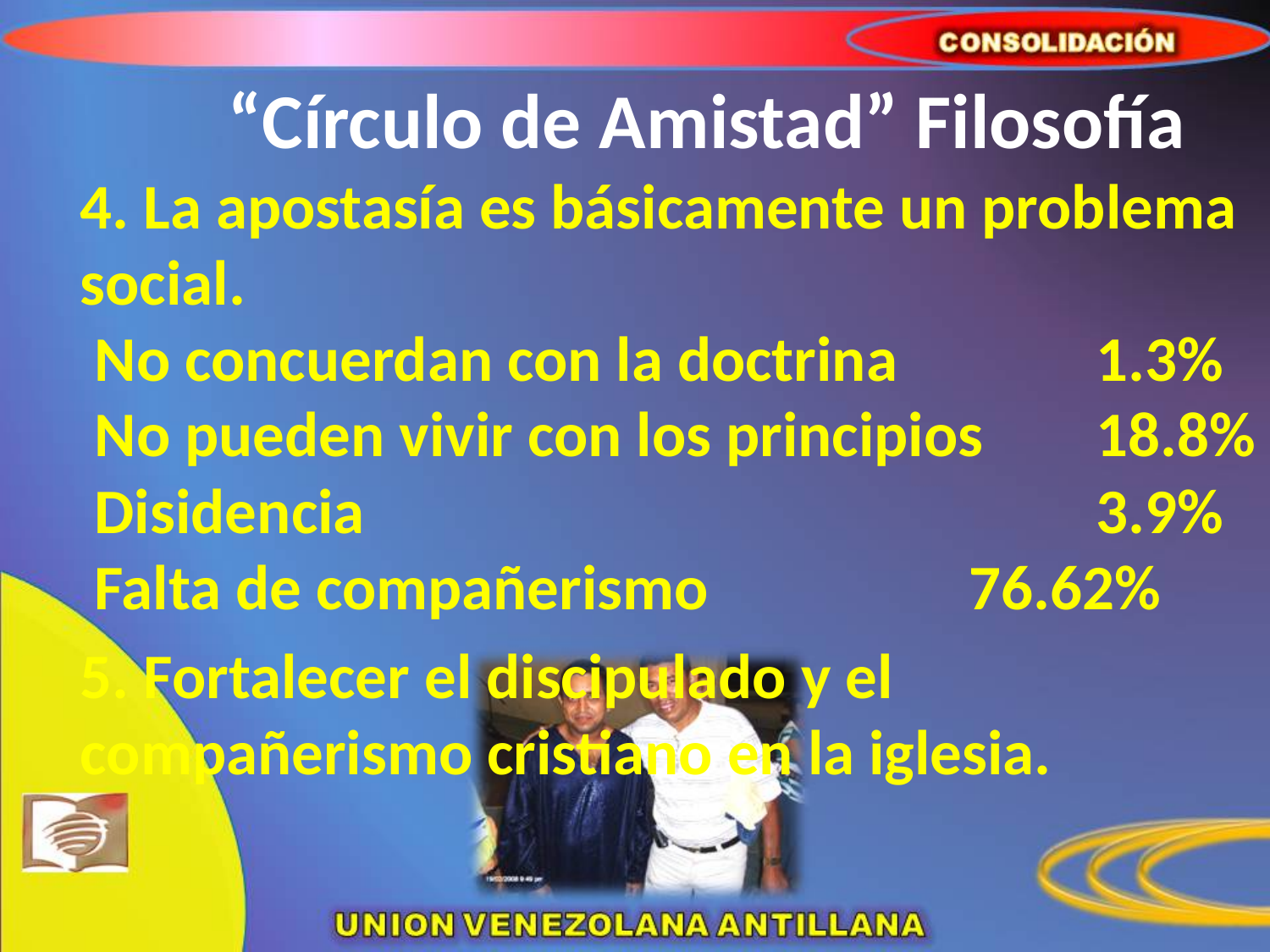

# “Círculo de Amistad” Filosofía
	4. La apostasía es básicamente un problema social.
 No concuerdan con la doctrina 		1.3%
 No pueden vivir con los principios	18.8%
 Disidencia		                  		3.9%
 Falta de compañerismo			76.62%
	5. Fortalecer el discipulado y el compañerismo cristiano en la iglesia.